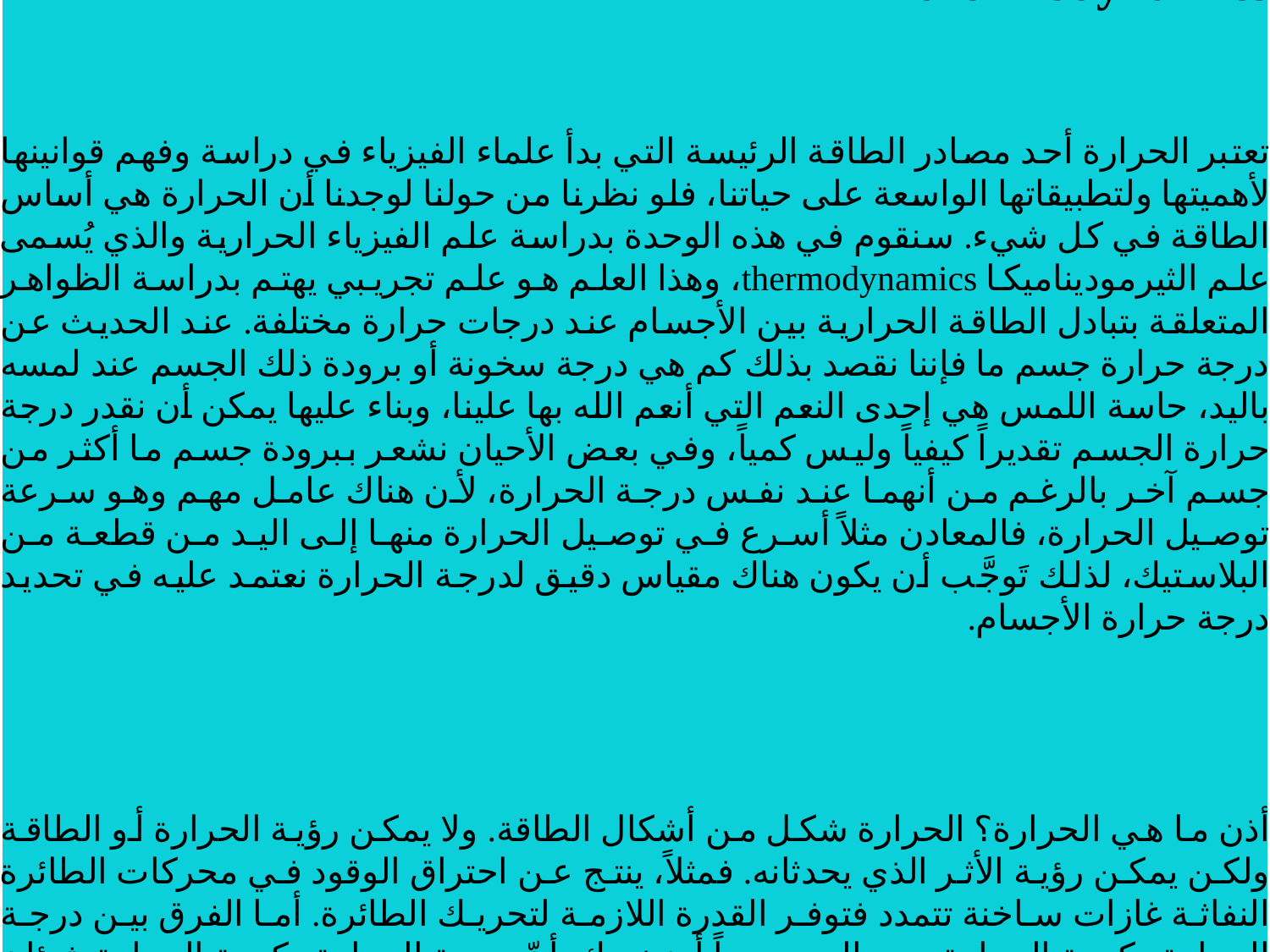

قوانين الديناميكية الحرارية                     Laws of thermodynamics

تعتبر الحرارة أحد مصادر الطاقة الرئيسة التي بدأ علماء الفيزياء في دراسة وفهم قوانينها لأهميتها ولتطبيقاتها الواسعة على حياتنا، فلو نظرنا من حولنا لوجدنا أن الحرارة هي أساس الطاقة في كل شيء. سنقوم في هذه الوحدة بدراسة علم الفيزياء الحرارية والذي يُسمى علم الثيرموديناميكا thermodynamics، وهذا العلم هو علم تجريبي يهتم بدراسة الظواهر المتعلقة بتبادل الطاقة الحرارية بين الأجسام عند درجات حرارة مختلفة. عند الحديث عن درجة حرارة جسم ما فإننا نقصد بذلك كم هي درجة سخونة أو برودة ذلك الجسم عند لمسه باليد، حاسة اللمس هي إحدى النعم التي أنعم الله بها علينا، وبناء عليها يمكن أن نقدر درجة حرارة الجسم تقديراً كيفياً وليس كمياً، وفي بعض الأحيان نشعر ببرودة جسم ما أكثر من جسم آخر بالرغم من أنهما عند نفس درجة الحرارة، لأن هناك عامل مهم وهو سرعة توصيل الحرارة، فالمعادن مثلاً أسرع في توصيل الحرارة منها إلى اليد من قطعة من البلاستيك، لذلك تَوجَّب أن يكون هناك مقياس دقيق لدرجة الحرارة نعتمد عليه في تحديد درجة حرارة الأجسام.

أذن ما هي الحرارة؟ الحرارة شكل من أشكال الطاقة. ولا يمكن رؤية الحرارة أو الطاقة ولكن يمكن رؤية الأثر الذي يحدثانه. فمثلاً، ينتج عن احتراق الوقود في محركات الطائرة النفاثة غازات ساخنة تتمدد فتوفر القدرة اللازمة لتحريك الطائرة. أما الفرق بين درجة الحرارة وكمية الحرارة, من المهم جداً أن ندرك أنّ درجة الحرارة وكمية الحرارة شيئان مختلفان وليسا شيئاً واحداً. فدرجة حرارة الجسم هي دليل على معدل طاقه حركة جزيئاته ، بينما كمية الحرارة هي الطاقة المنتقلة من جسم لآخر.